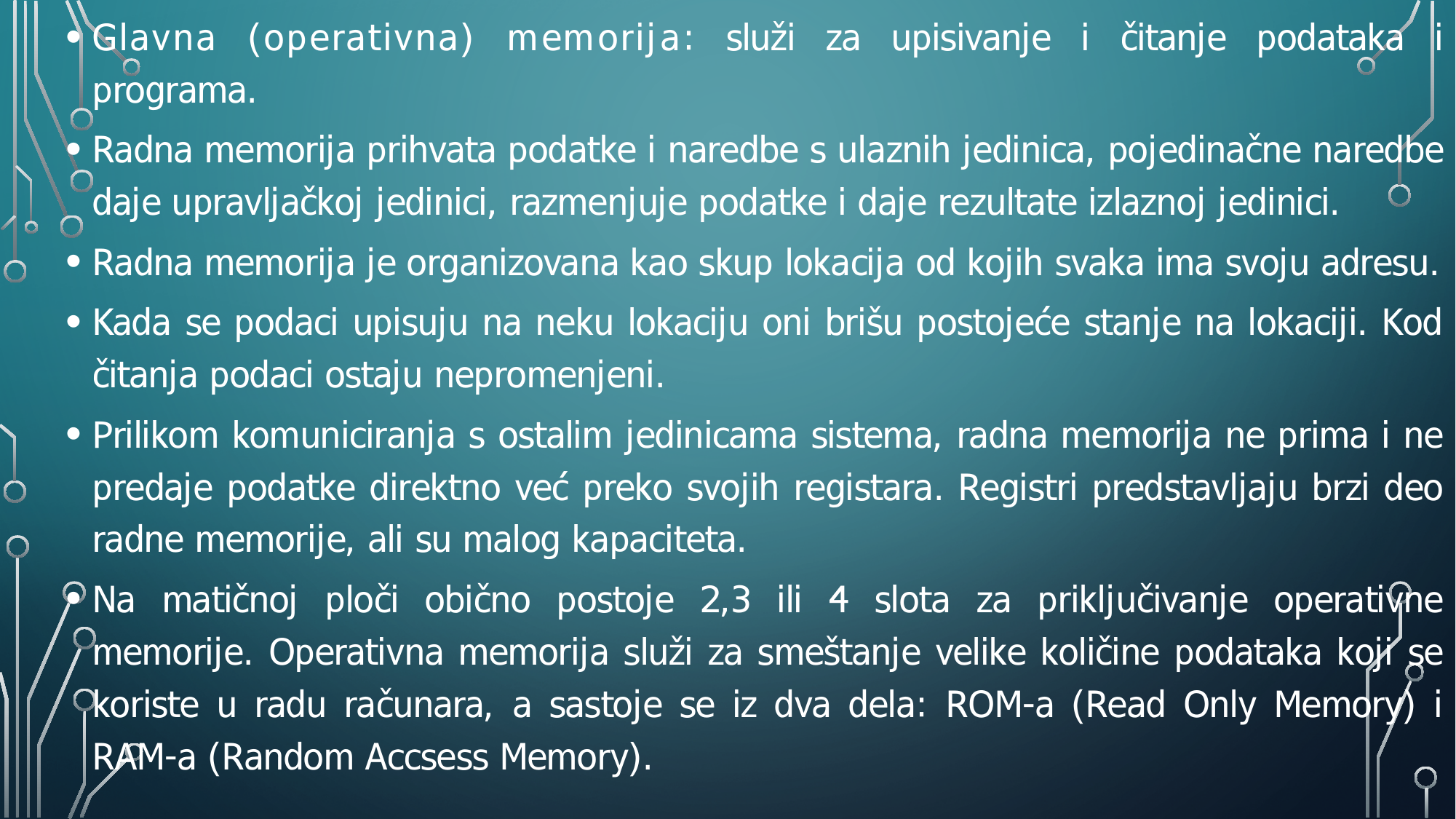

Glavna (operativna) memorija: služi za upisivanje i čitanje podataka i programa.
Radna memorija prihvata podatke i naredbe s ulaznih jedinica, pojedinačne naredbe daje upravljačkoj jedinici, razmenjuje podatke i daje rezultate izlaznoj jedinici.
Radna memorija je organizovana kao skup lokacija od kojih svaka ima svoju adresu.
Kada se podaci upisuju na neku lokaciju oni brišu postojeće stanje na lokaciji. Kod čitanja podaci ostaju nepromenjeni.
Prilikom komuniciranja s ostalim jedinicama sistema, radna memorija ne prima i ne predaje podatke direktno već preko svojih registara. Registri predstavljaju brzi deo radne memorije, ali su malog kapaciteta.
Na matičnoj ploči obično postoje 2,3 ili 4 slota za priključivanje operativne memorije. Operativna memorija služi za smeštanje velike količine podataka koji se koriste u radu računara, a sastoje se iz dva dela: ROM-a (Read Only Memory) i RAM-a (Random Accsess Memory).